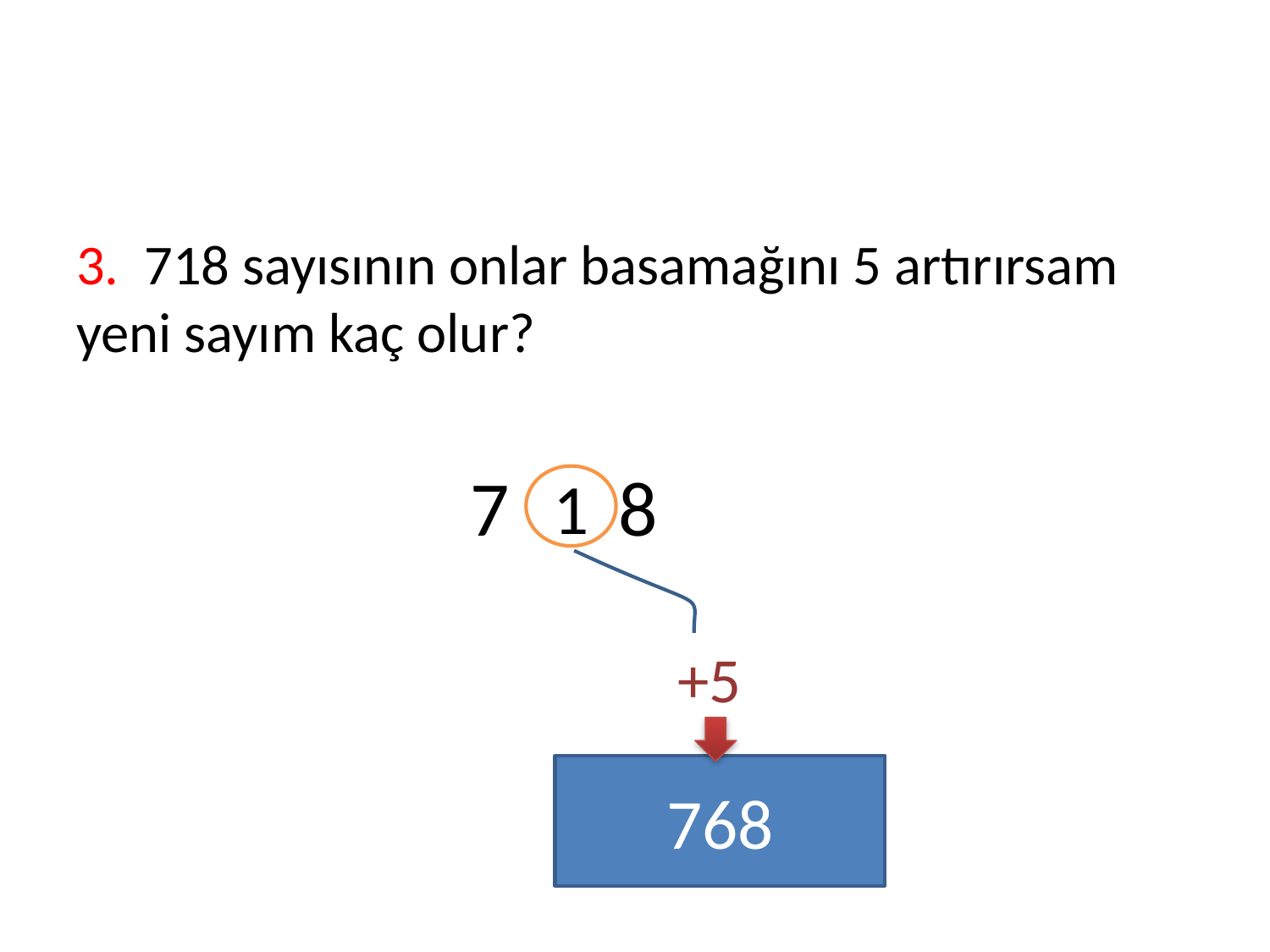

3.  718 sayısının onlar basamağını 5 artırırsam yeni sayım kaç olur?

                               7  1  8
1

+5

768